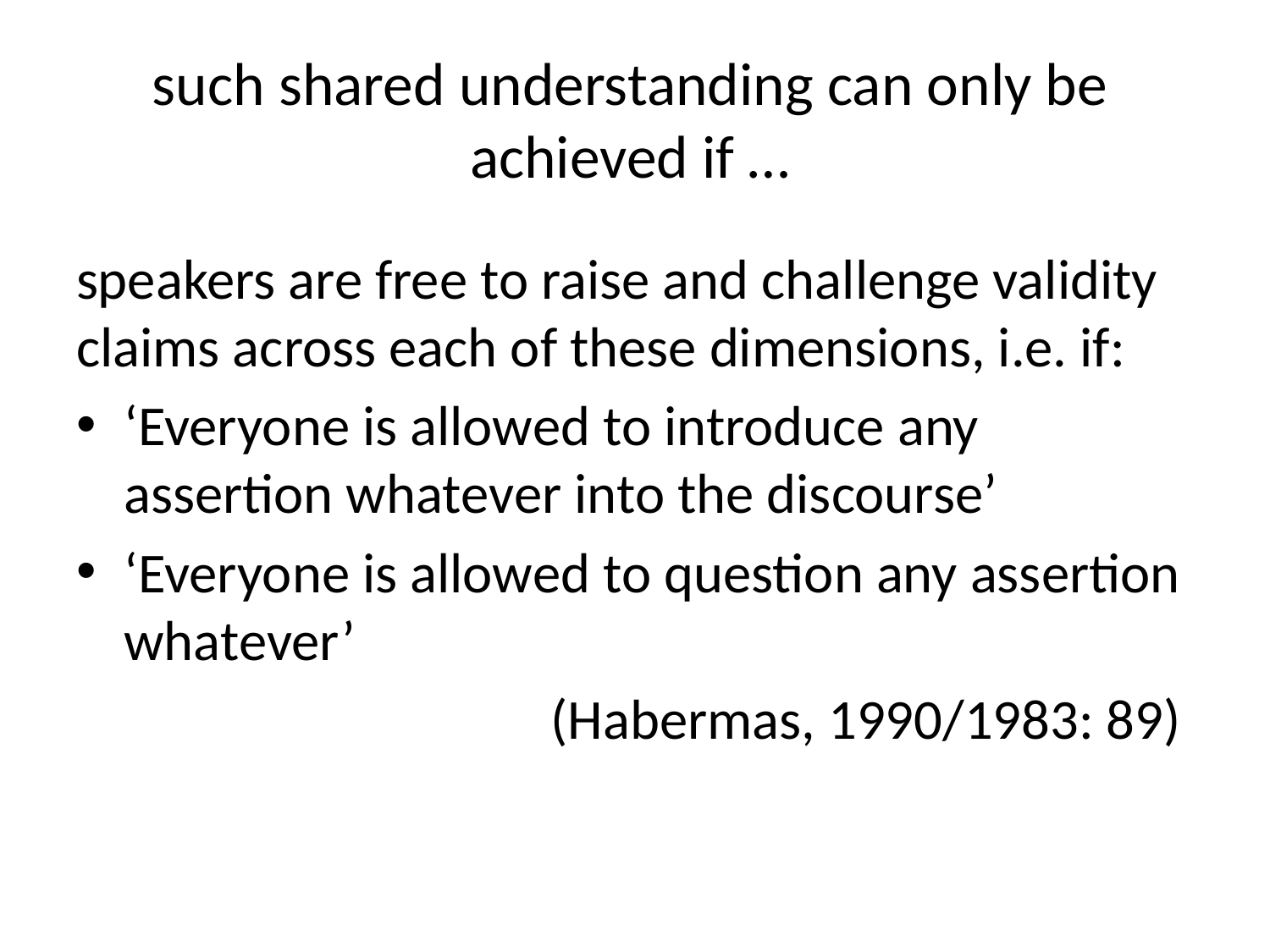

# such shared understanding can only be achieved if …
speakers are free to raise and challenge validity claims across each of these dimensions, i.e. if:
‘Everyone is allowed to introduce any assertion whatever into the discourse’
‘Everyone is allowed to question any assertion whatever’
(Habermas, 1990/1983: 89)